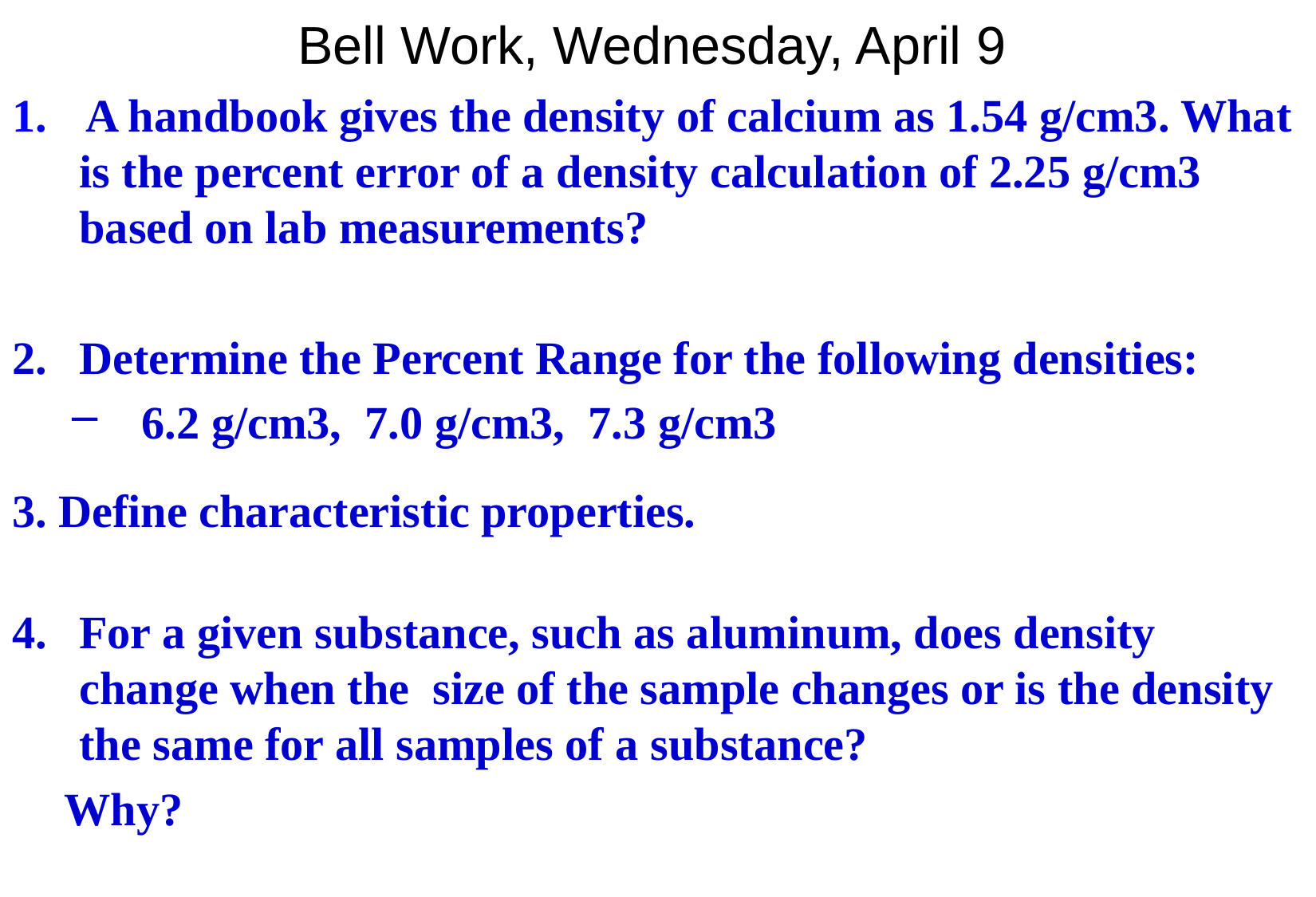

# Bell Work, Wednesday, April 9
 A handbook gives the density of calcium as 1.54 g/cm3. What is the percent error of a density calculation of 2.25 g/cm3 based on lab measurements?

Determine the Percent Range for the following densities:
6.2 g/cm3,  7.0 g/cm3,  7.3 g/cm3

3. Define characteristic properties.

For a given substance, such as aluminum, does density change when the  size of the sample changes or is the density the same for all samples of a substance?
Why?